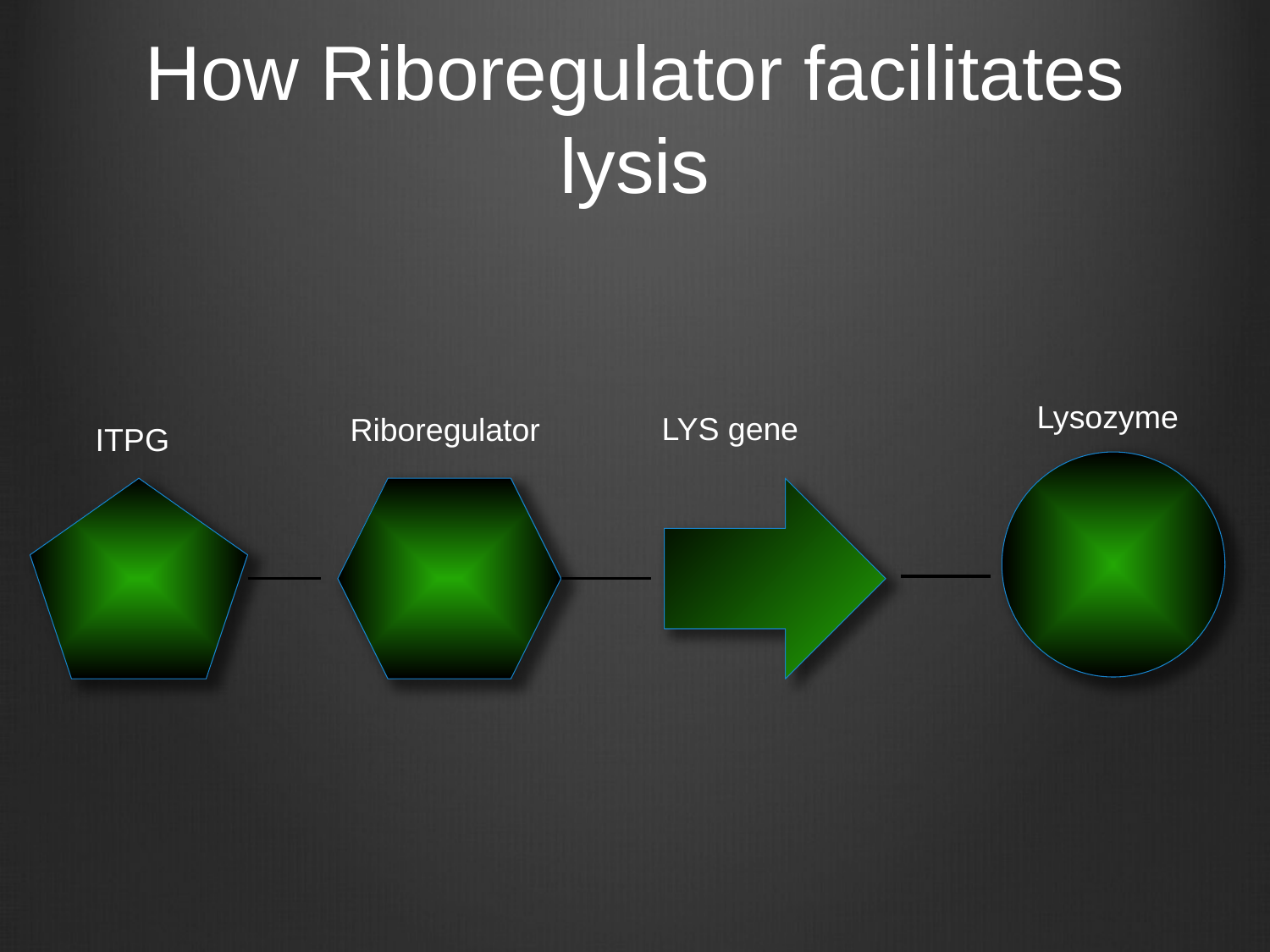

# How Riboregulator facilitates lysis
Lysozyme
LYS gene
Riboregulator
ITPG